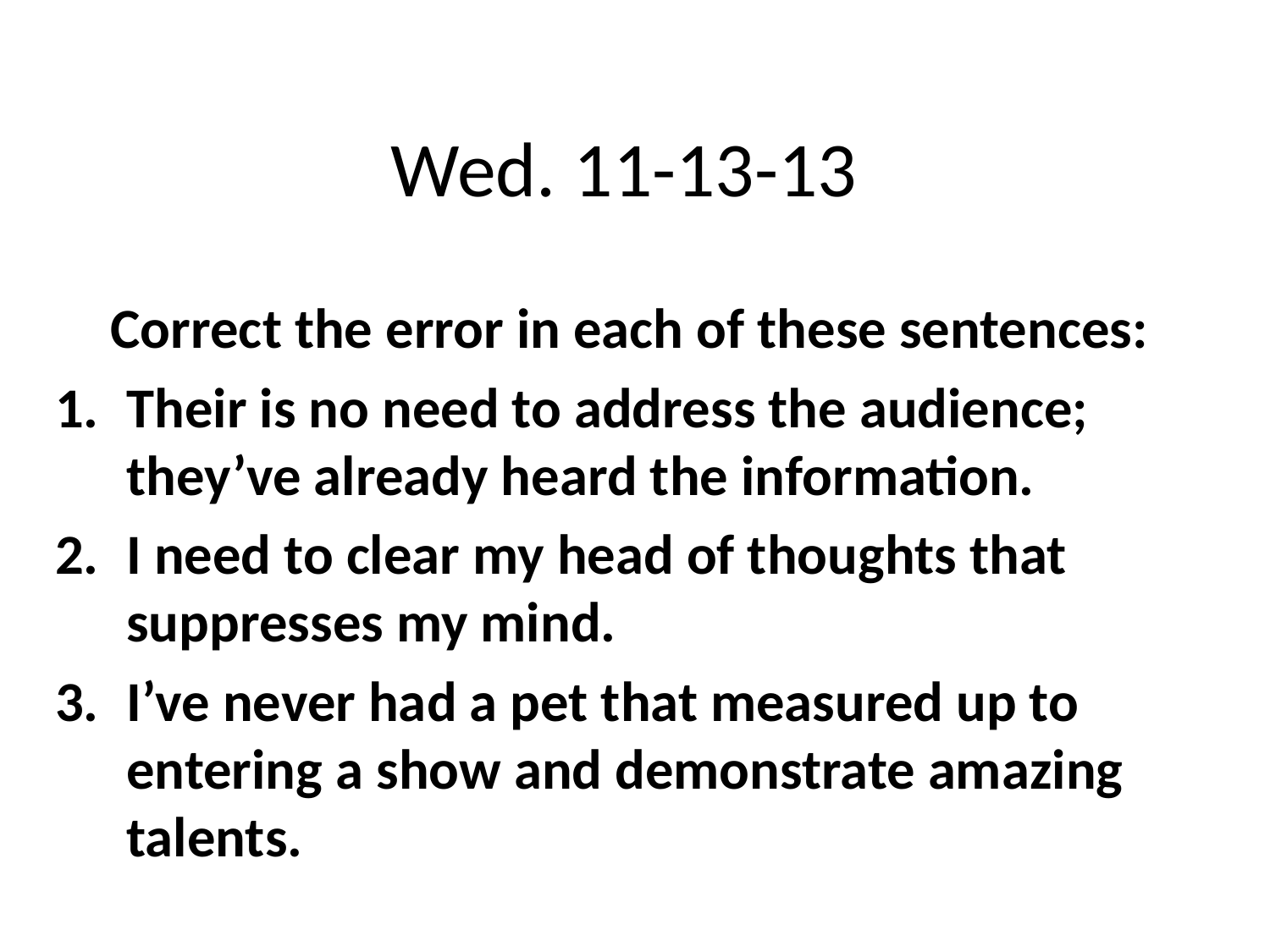

# Wed. 11-13-13
Correct the error in each of these sentences:
Their is no need to address the audience; they’ve already heard the information.
I need to clear my head of thoughts that suppresses my mind.
I’ve never had a pet that measured up to entering a show and demonstrate amazing talents.